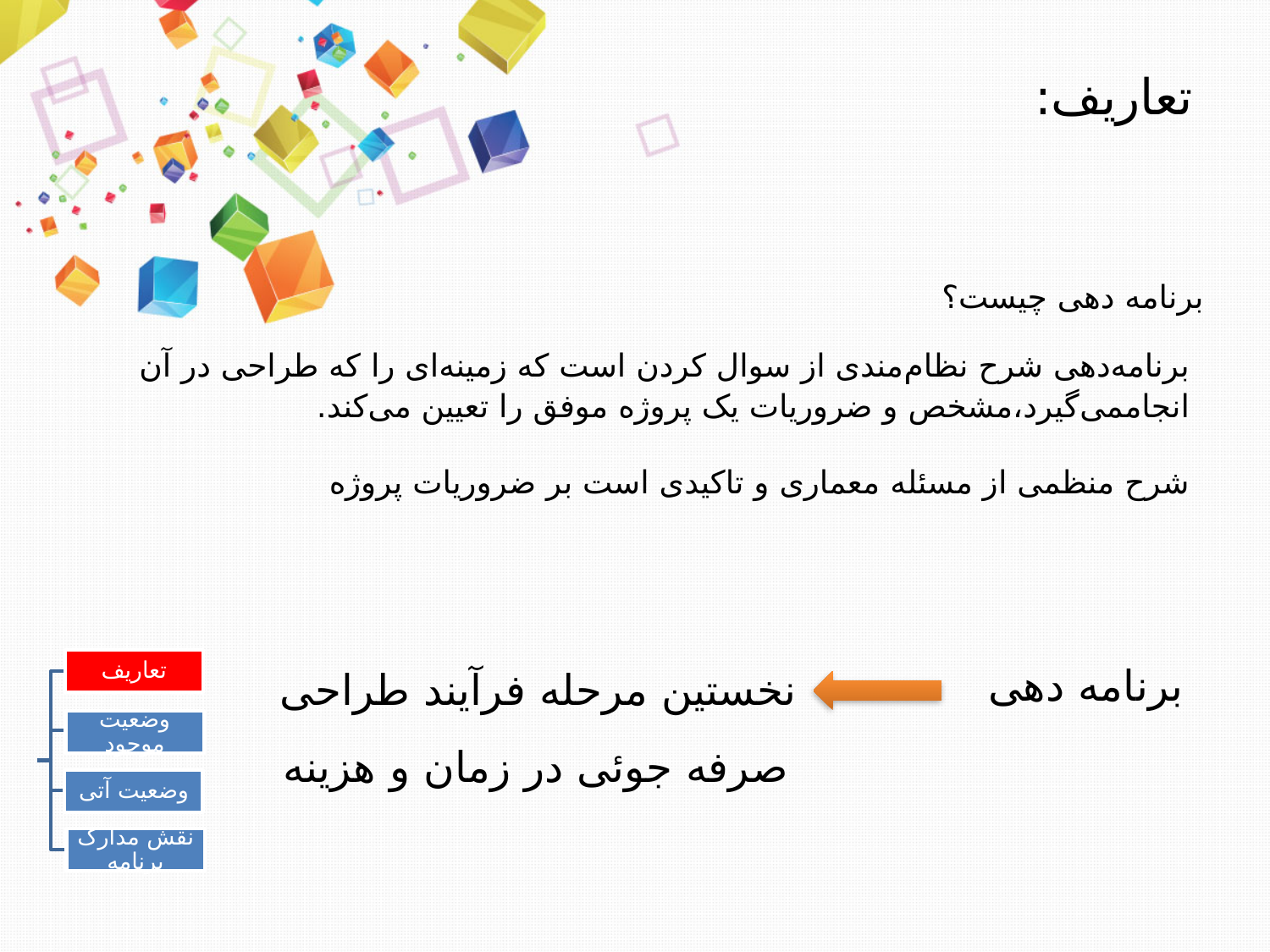

تعاریف:
برنامه دهی چیست؟
برنامه‌دهی شرح نظام‌مندی از سوال کردن است که زمینه‌ای را که طراحی در آن انجاممی‌گیرد،مشخص و ضروریات یک پروژه موفق را تعیین می‌کند.
شرح منظمی از مسئله‌ معماری و تاکیدی است بر ضروریات پروژه

تعاریف
نخستین مرحله فرآیند طراحی
برنامه دهی

وضعیت موجود
صرفه جوئی در زمان و هزینه

وضعیت آتی

نقش مدارک برنامه